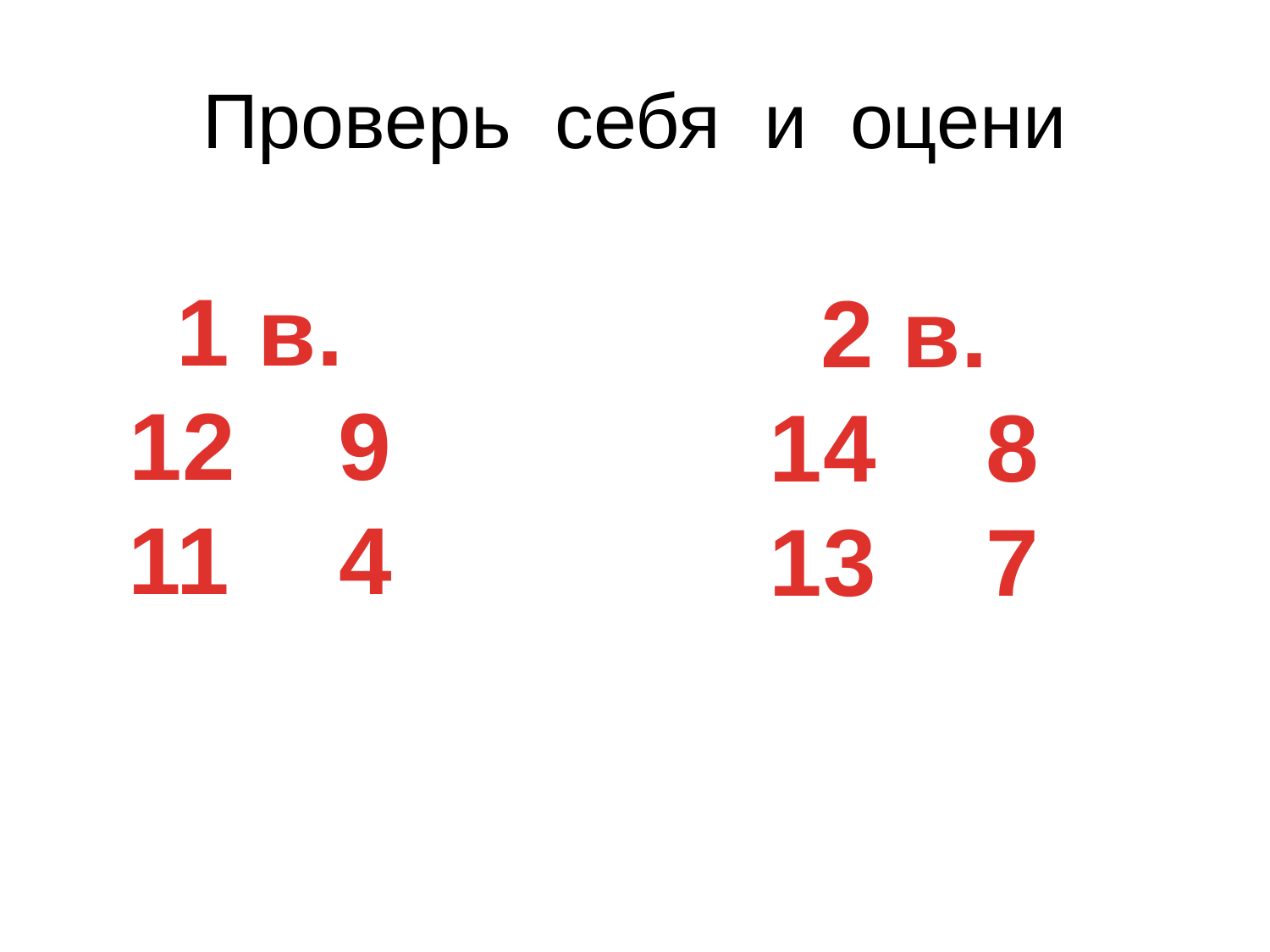

# Проверь  себя  и  оцени
1 в.
   9
11    4
2 в.
14    8
13    7